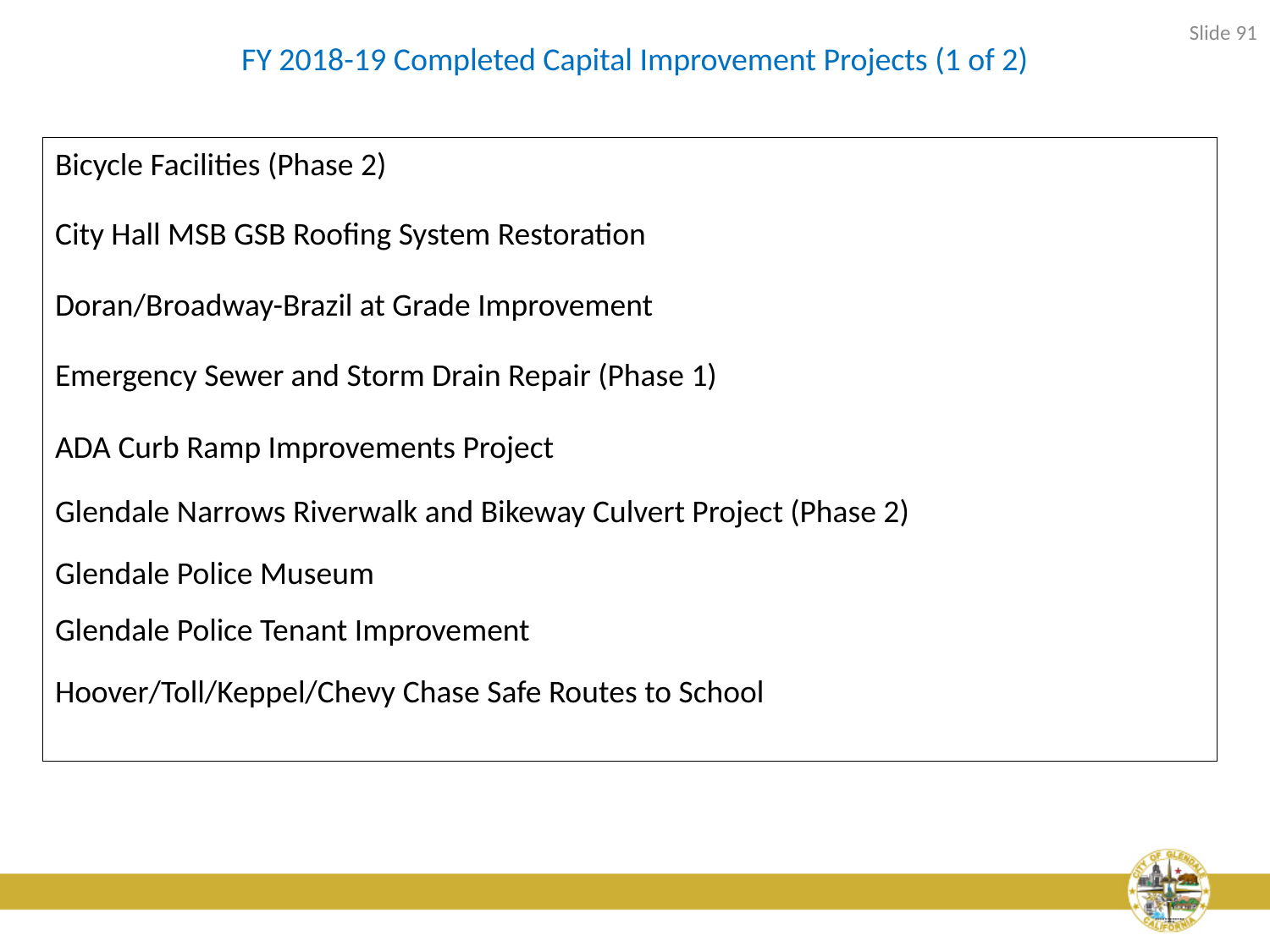

Slide 91
# FY 2018-19 Completed Capital Improvement Projects (1 of 2)
Bicycle Facilities (Phase 2)

City Hall MSB GSB Roofing System Restoration

Doran/Broadway-Brazil at Grade Improvement

Emergency Sewer and Storm Drain Repair (Phase 1)

ADA Curb Ramp Improvements Project

Glendale Narrows Riverwalk and Bikeway Culvert Project (Phase 2)

Glendale Police Museum

Glendale Police Tenant Improvement

Hoover/Toll/Keppel/Chevy Chase Safe Routes to School